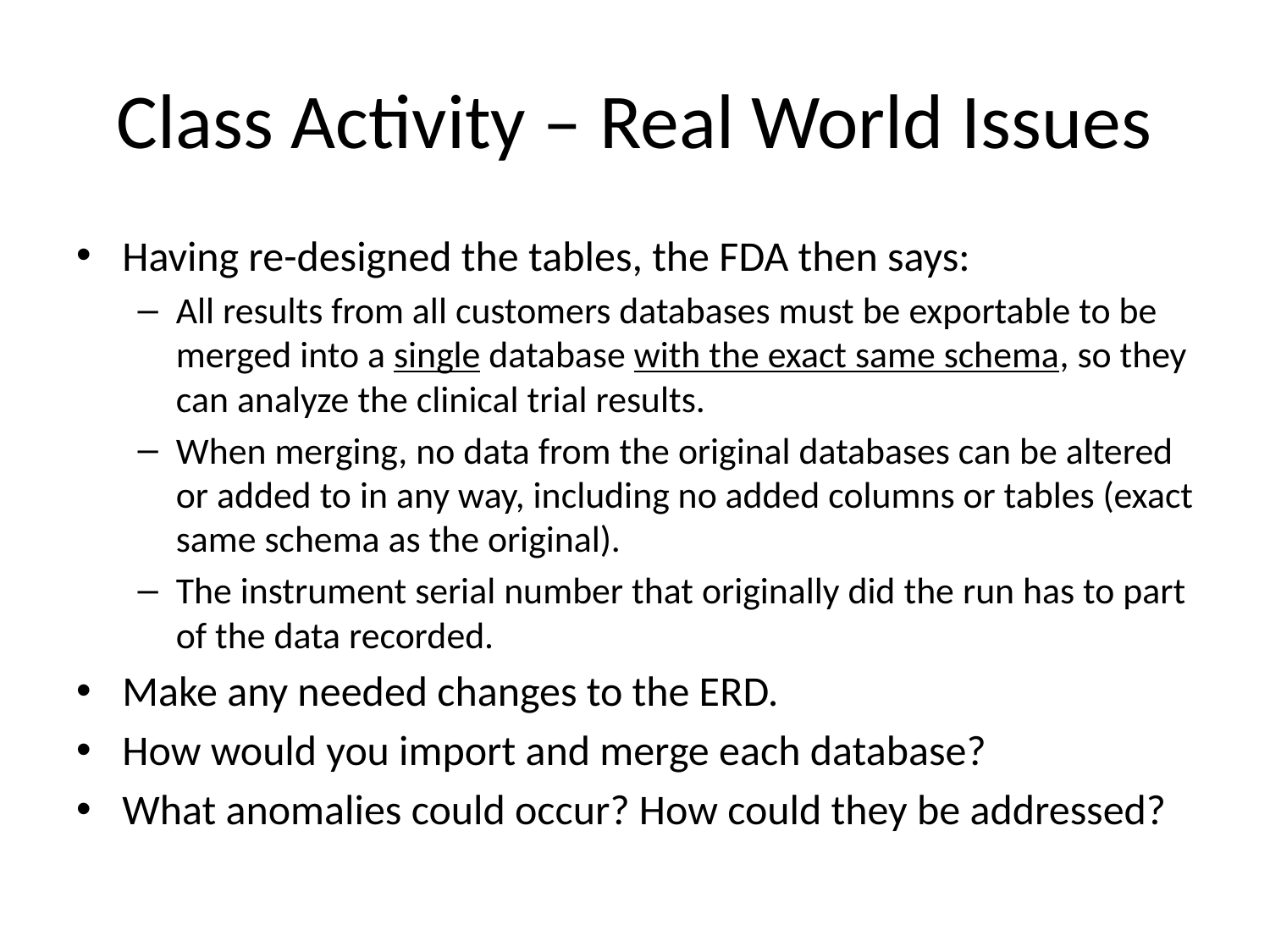

# Class Activity – Real World Issues
Having re-designed the tables, the FDA then says:
All results from all customers databases must be exportable to be merged into a single database with the exact same schema, so they can analyze the clinical trial results.
When merging, no data from the original databases can be altered or added to in any way, including no added columns or tables (exact same schema as the original).
The instrument serial number that originally did the run has to part of the data recorded.
Make any needed changes to the ERD.
How would you import and merge each database?
What anomalies could occur? How could they be addressed?